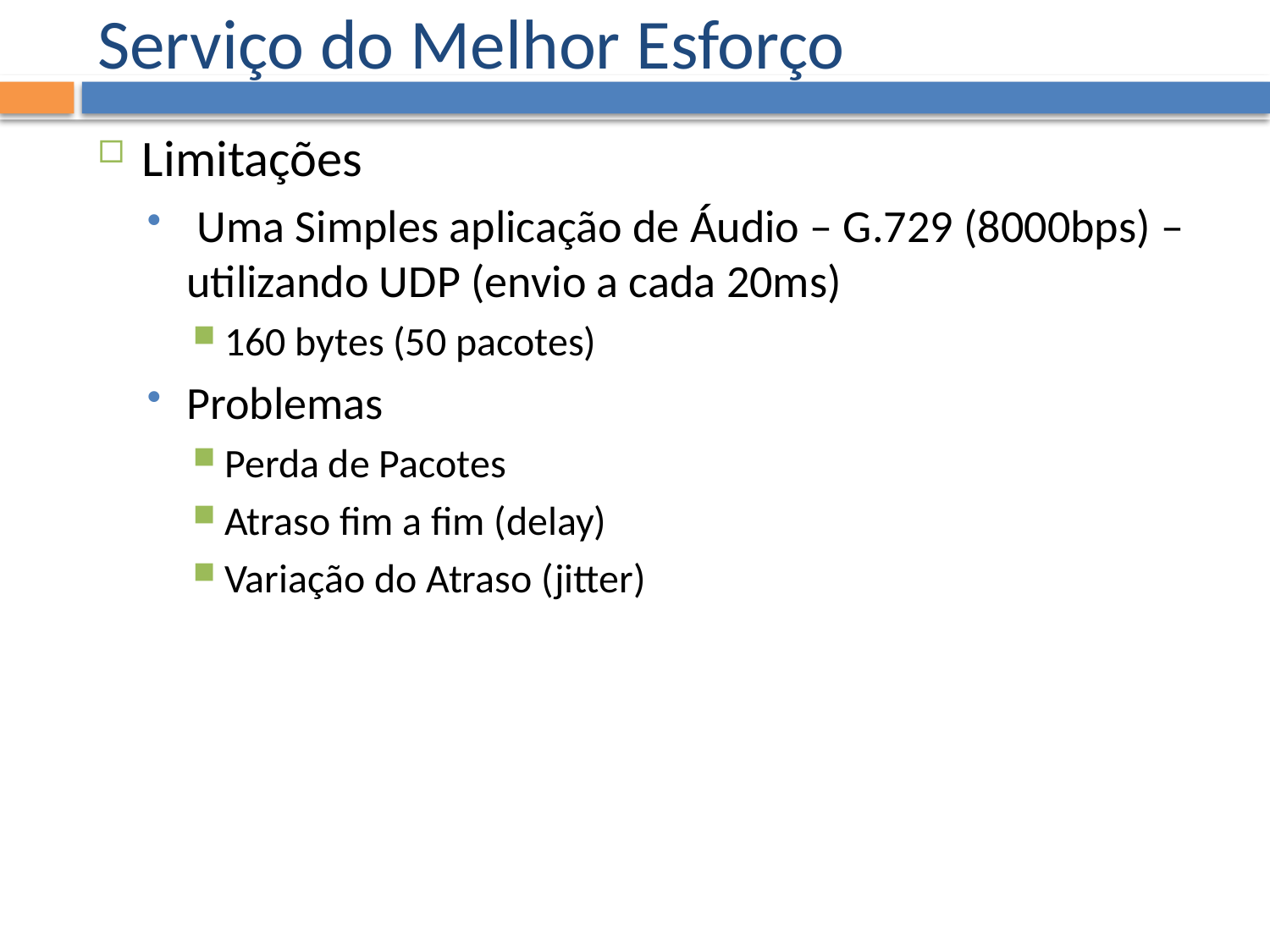

# Serviço do Melhor Esforço
Limitações
 Uma Simples aplicação de Áudio – G.729 (8000bps) – utilizando UDP (envio a cada 20ms)
160 bytes (50 pacotes)
Problemas
Perda de Pacotes
Atraso fim a fim (delay)
Variação do Atraso (jitter)